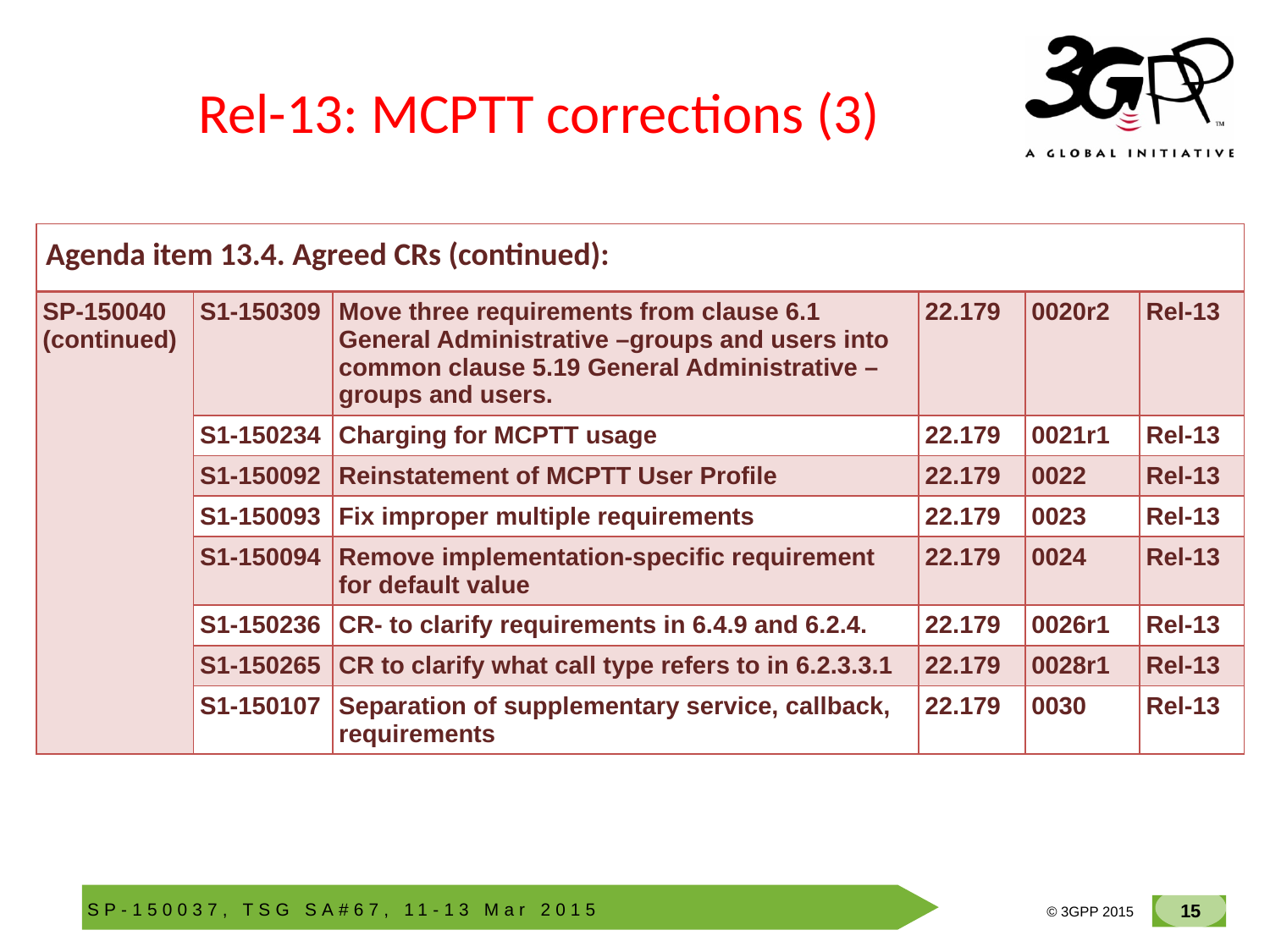

# Rel-13: MCPTT corrections (3)
| Agenda item 13.4. Agreed CRs (continued): |  |  |  |  |  |
| --- | --- | --- | --- | --- | --- |
| SP-150040 (continued) | S1-150309 | Move three requirements from clause 6.1 General Administrative –groups and users into common clause 5.19 General Administrative –groups and users. | 22.179 | 0020r2 | Rel-13 |
|  | S1-150234 | Charging for MCPTT usage | 22.179 | 0021r1 | Rel-13 |
|  | S1-150092 | Reinstatement of MCPTT User Profile | 22.179 | 0022 | Rel-13 |
|  | S1-150093 | Fix improper multiple requirements | 22.179 | 0023 | Rel-13 |
|  | S1-150094 | Remove implementation-specific requirement for default value | 22.179 | 0024 | Rel-13 |
|  | S1-150236 | CR- to clarify requirements in 6.4.9 and 6.2.4. | 22.179 | 0026r1 | Rel-13 |
|  | S1-150265 | CR to clarify what call type refers to in 6.2.3.3.1 | 22.179 | 0028r1 | Rel-13 |
|  | S1-150107 | Separation of supplementary service, callback, requirements | 22.179 | 0030 | Rel-13 |